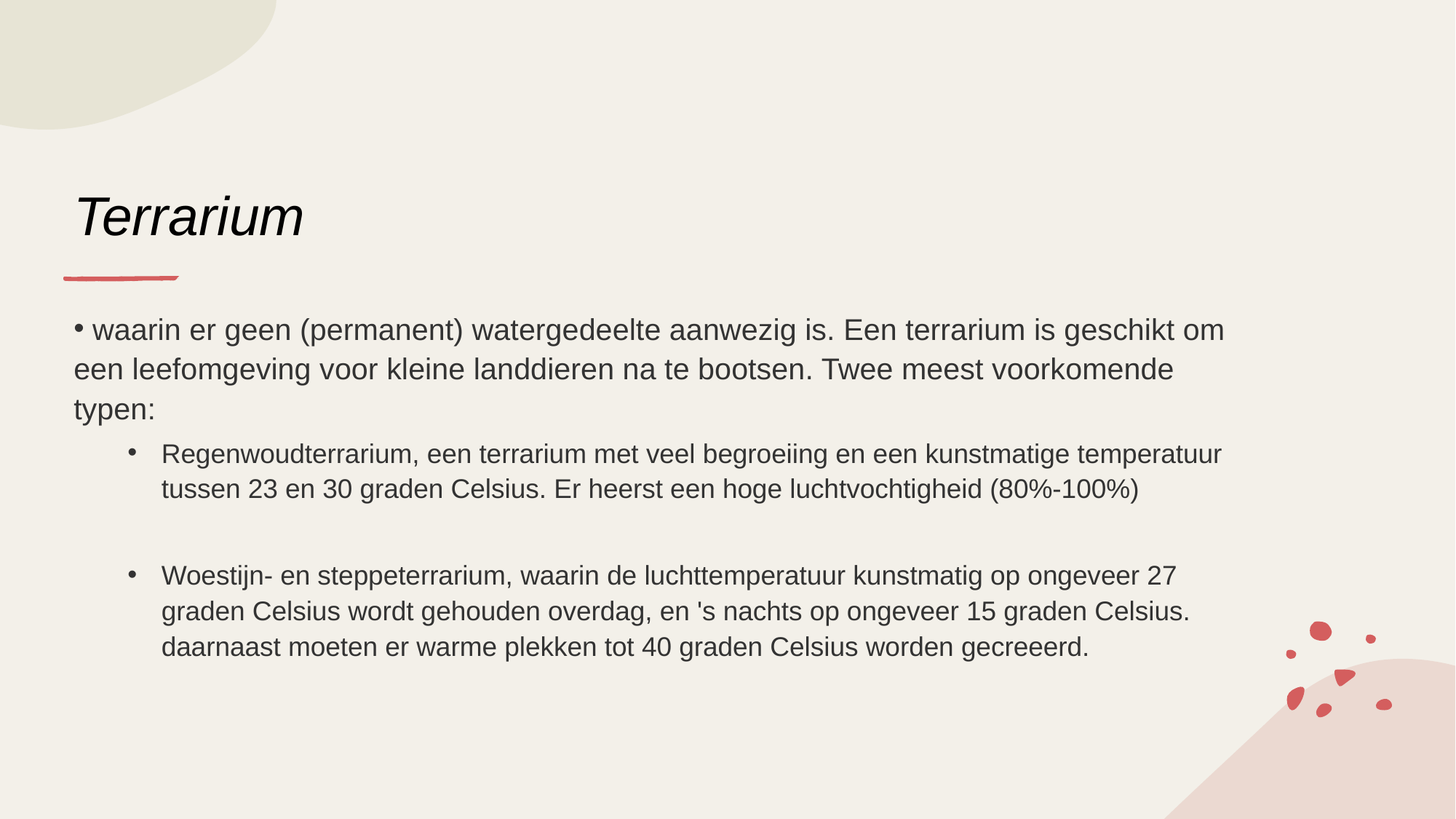

# Terrarium
 waarin er geen (permanent) watergedeelte aanwezig is. Een terrarium is geschikt om een leefomgeving voor kleine landdieren na te bootsen. Twee meest voorkomende typen:
Regenwoudterrarium, een terrarium met veel begroeiing en een kunstmatige temperatuur tussen 23 en 30 graden Celsius. Er heerst een hoge luchtvochtigheid (80%-100%)

Woestijn- en steppeterrarium, waarin de luchttemperatuur kunstmatig op ongeveer 27 graden Celsius wordt gehouden overdag, en 's nachts op ongeveer 15 graden Celsius. daarnaast moeten er warme plekken tot 40 graden Celsius worden gecreeerd.